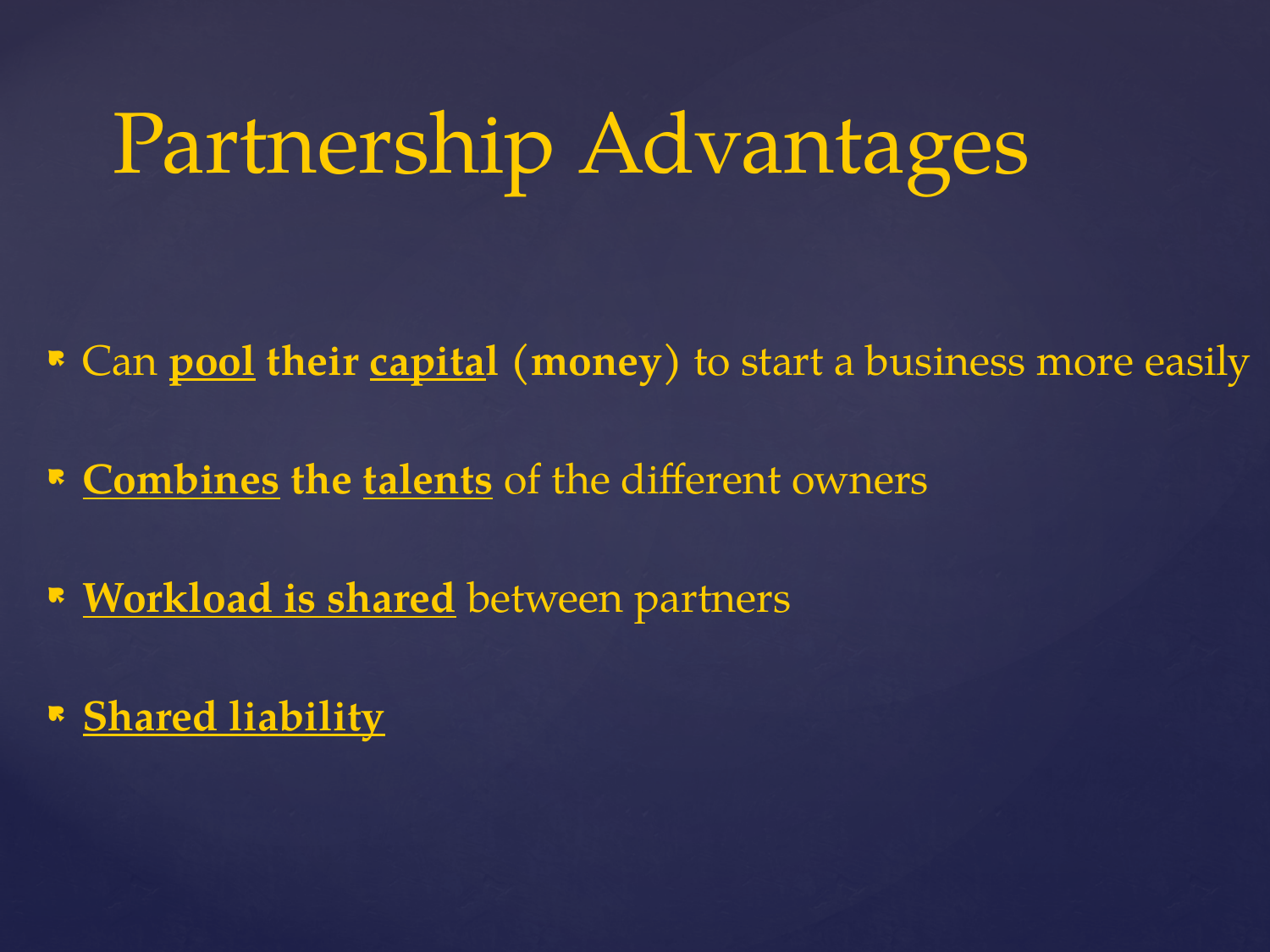

Partnership Advantages
Can pool their capital (money) to start a business more easily

Combines the talents of the different owners

Workload is shared between partners

Shared liability